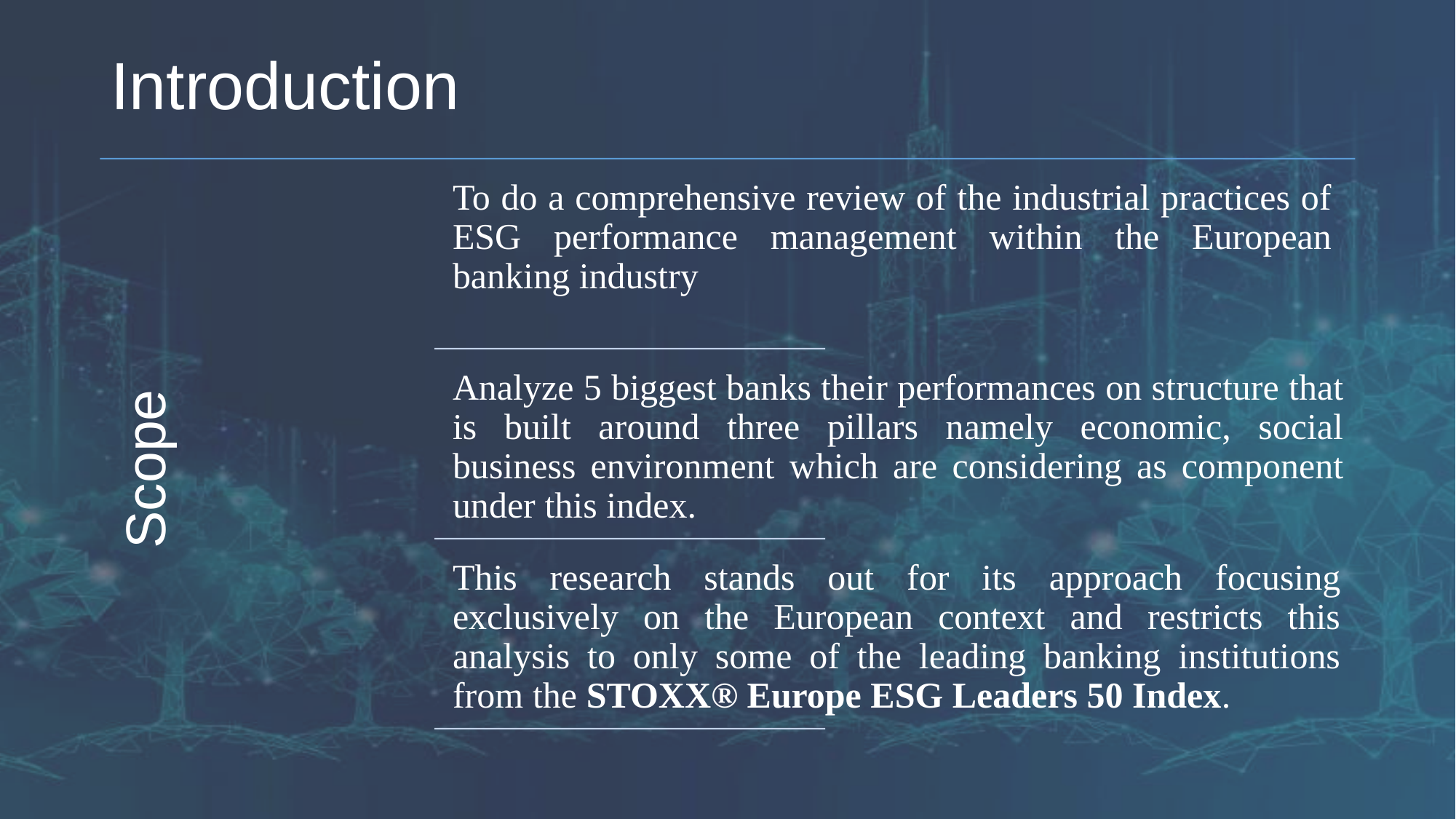

# Introduction
Scope
To do a comprehensive review of the industrial practices of ESG performance management within the European banking industry
Analyze 5 biggest banks their performances on structure that is built around three pillars namely economic, social business environment which are considering as component under this index.
This research stands out for its approach focusing exclusively on the European context and restricts this analysis to only some of the leading banking institutions from the STOXX® Europe ESG Leaders 50 Index.